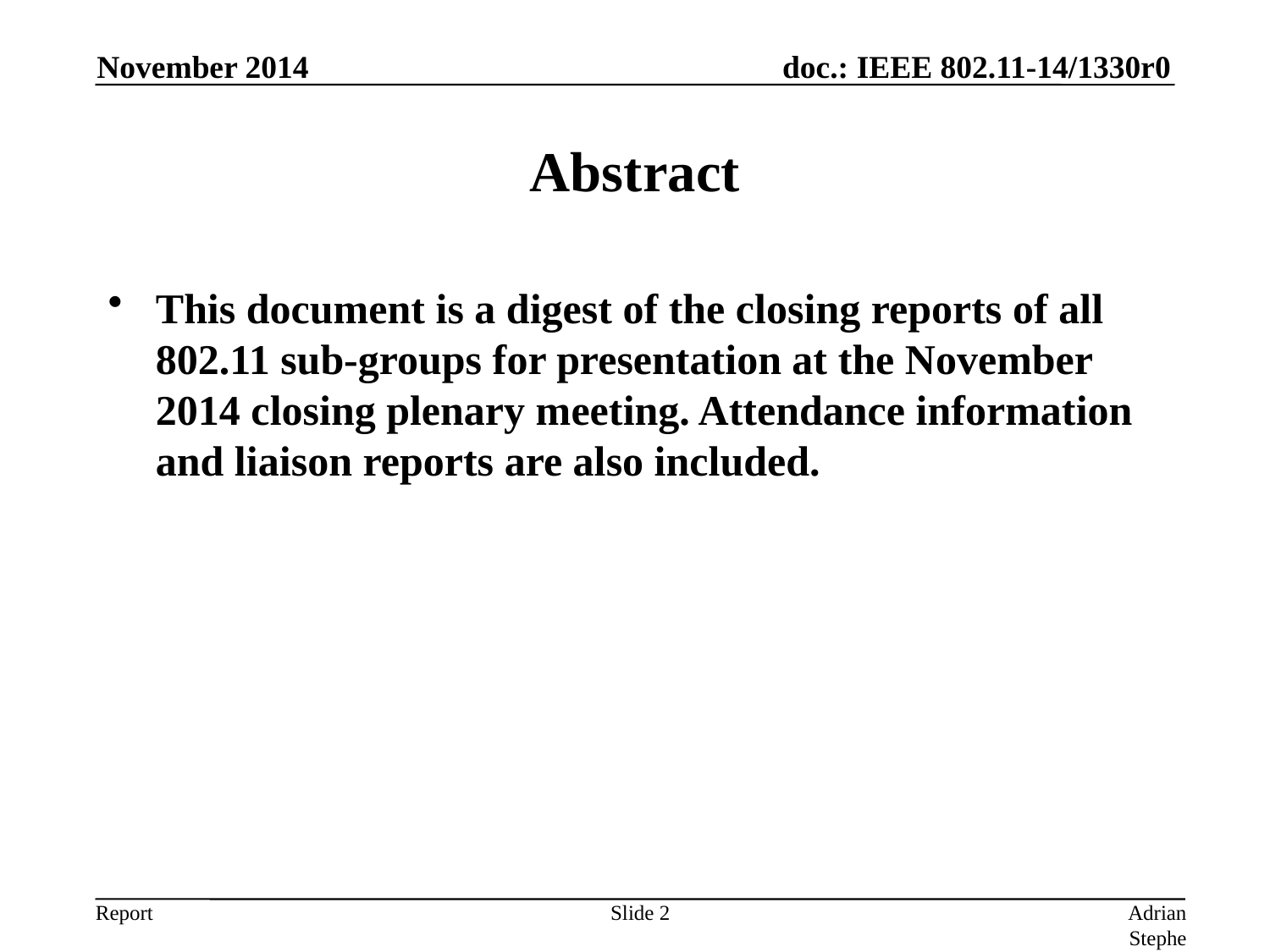

November 2014
# Abstract
This document is a digest of the closing reports of all 802.11 sub-groups for presentation at the November 2014 closing plenary meeting. Attendance information and liaison reports are also included.
Slide 2
Adrian Stephens, Intel Corporation